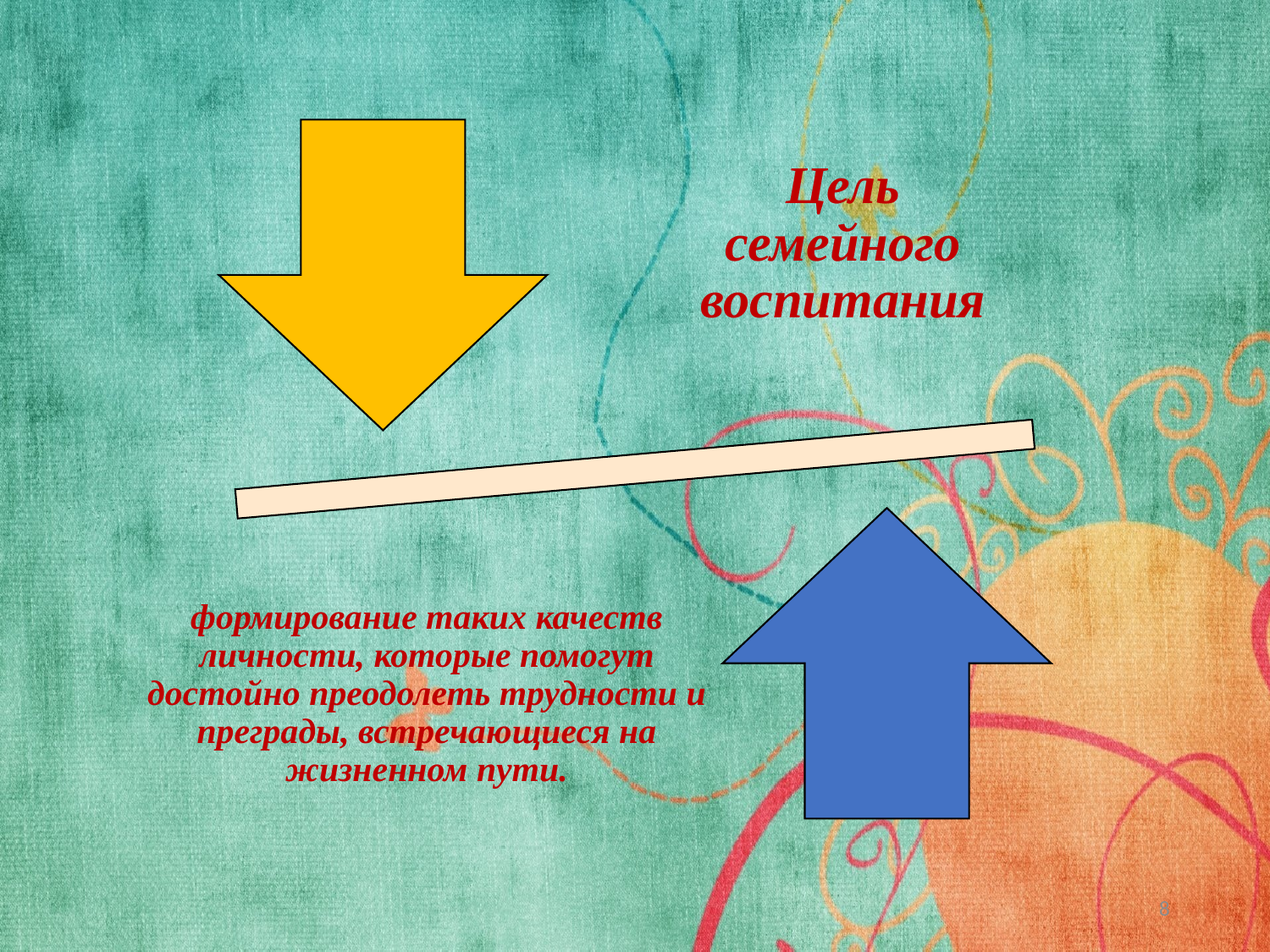

Цель семейного воспитания
формирование таких качеств личности, которые помогут достойно преодолеть трудности и преграды, встречающиеся на жизненном пути.
8